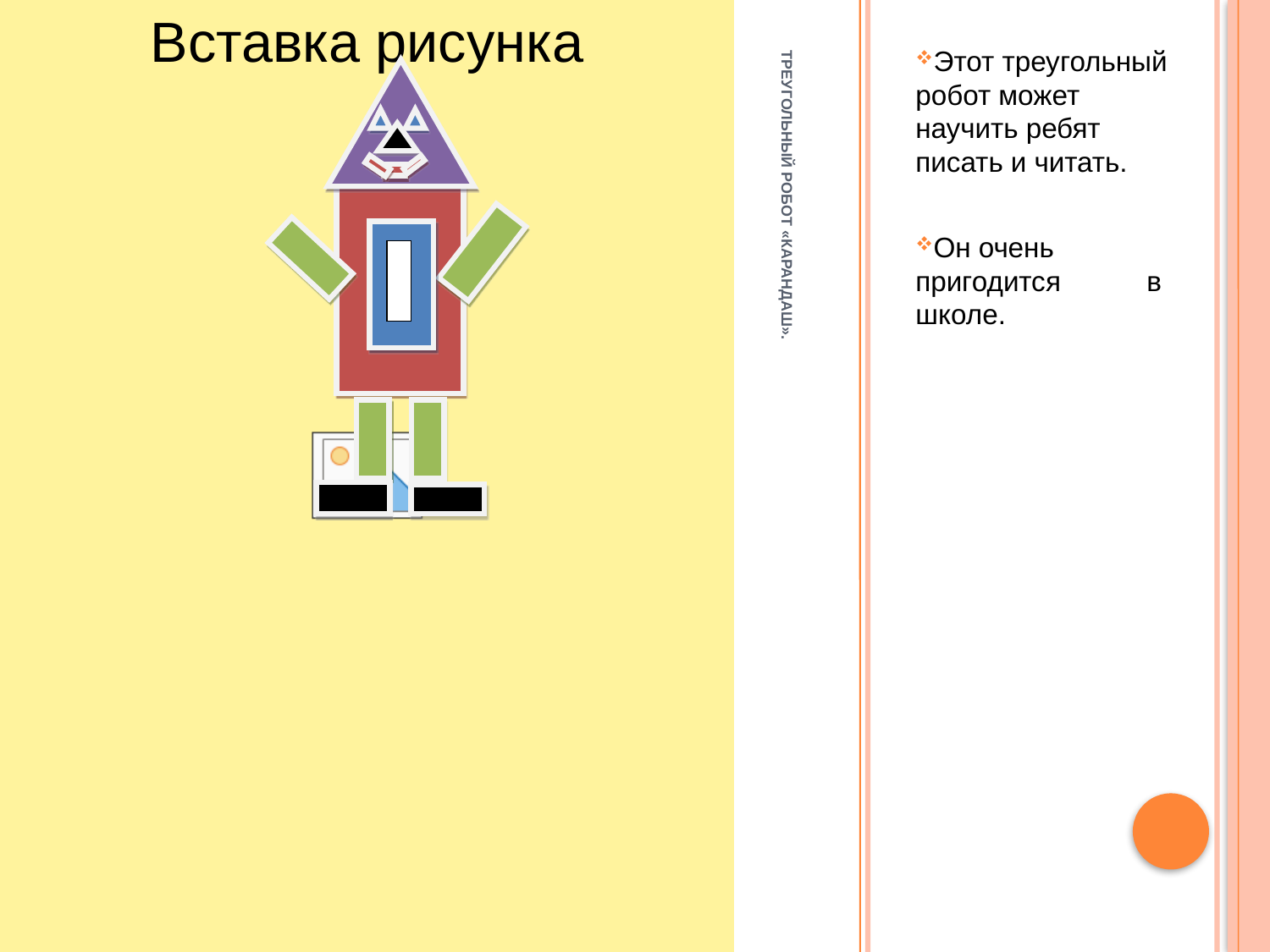

Этот треугольный робот может научить ребят писать и читать.

Он очень пригодится           в школе.

# Треугольный робот «Карандаш».